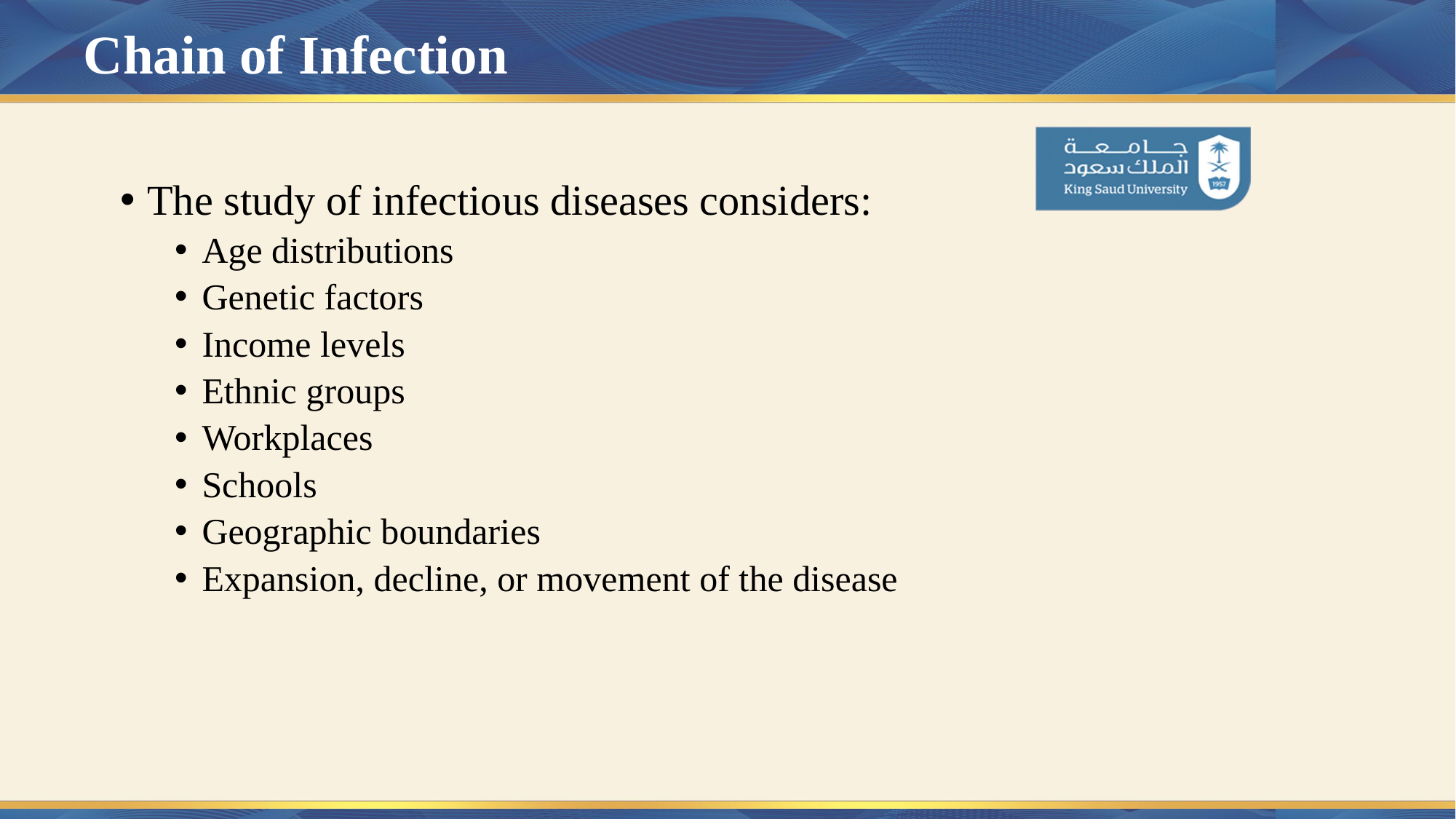

# Chain of Infection
The study of infectious diseases considers:
Age distributions
Genetic factors
Income levels
Ethnic groups
Workplaces
Schools
Geographic boundaries
Expansion, decline, or movement of the disease